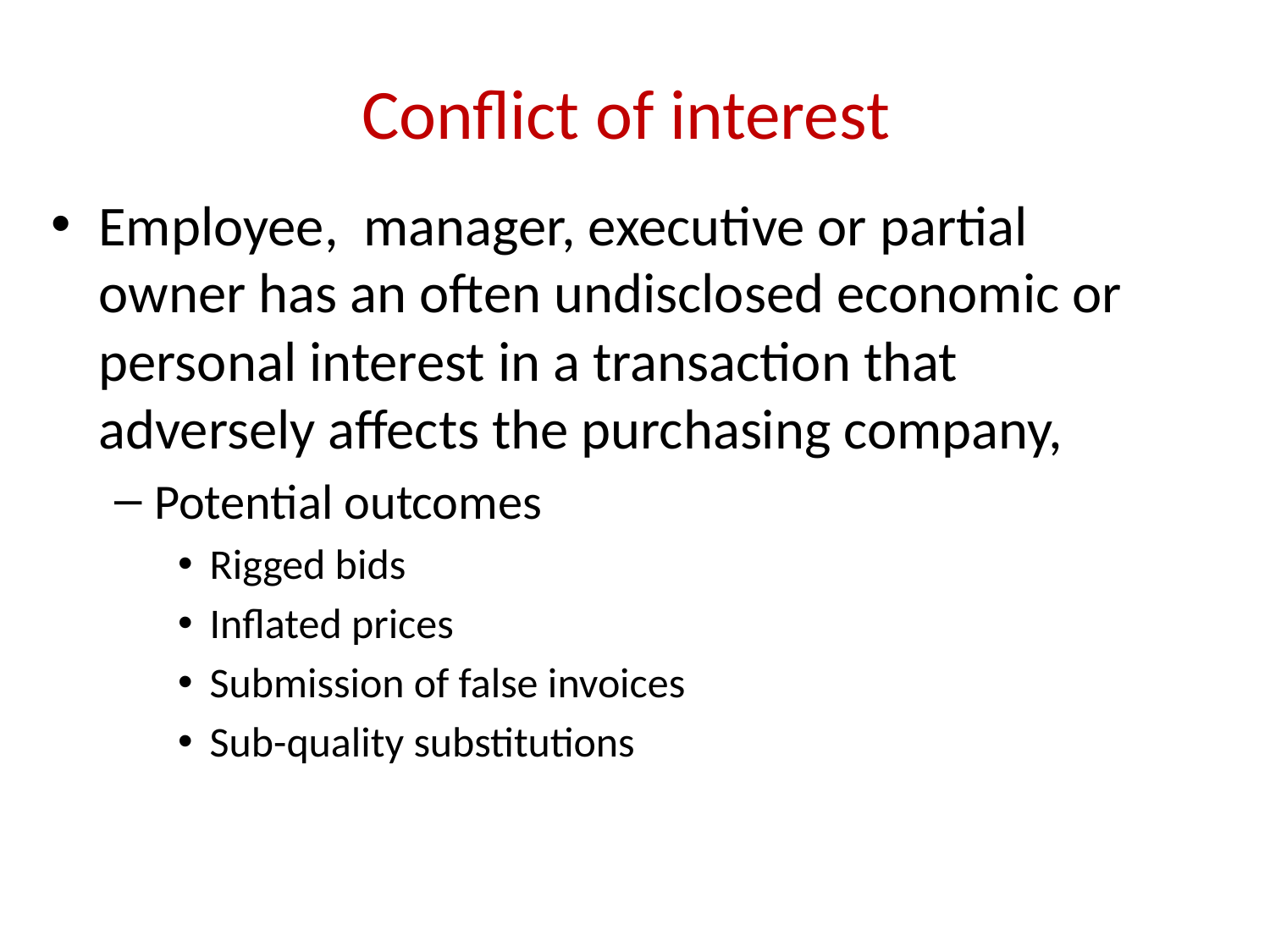

# Conflict of interest
Employee,  manager, executive or partial owner has an often undisclosed economic or personal interest in a transaction that adversely affects the purchasing company,
Potential outcomes
Rigged bids
Inflated prices
Submission of false invoices
Sub-quality substitutions